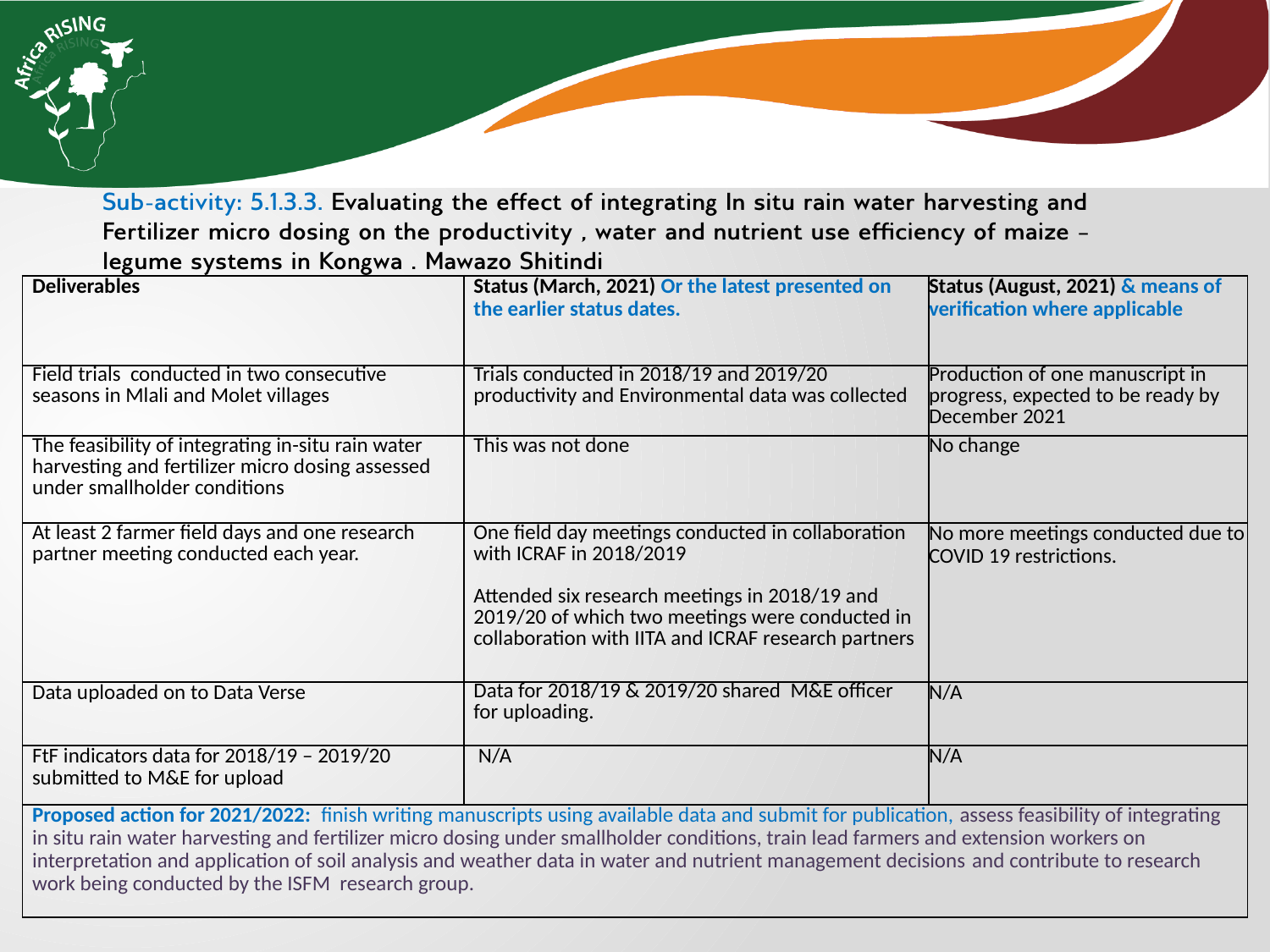

Sub-activity: 5.1.3.3. Evaluating the effect of integrating In situ rain water harvesting and Fertilizer micro dosing on the productivity , water and nutrient use efficiency of maize – legume systems in Kongwa . Mawazo Shitindi
| Deliverables | Status (March, 2021) Or the latest presented on the earlier status dates. | Status (August, 2021) & means of verification where applicable |
| --- | --- | --- |
| Field trials conducted in two consecutive seasons in Mlali and Molet villages | Trials conducted in 2018/19 and 2019/20 productivity and Environmental data was collected | Production of one manuscript in progress, expected to be ready by December 2021 |
| The feasibility of integrating in-situ rain water harvesting and fertilizer micro dosing assessed under smallholder conditions | This was not done | No change |
| At least 2 farmer field days and one research partner meeting conducted each year. | One field day meetings conducted in collaboration with ICRAF in 2018/2019 Attended six research meetings in 2018/19 and 2019/20 of which two meetings were conducted in collaboration with IITA and ICRAF research partners | No more meetings conducted due to COVID 19 restrictions. |
| Data uploaded on to Data Verse | Data for 2018/19 & 2019/20 shared M&E officer for uploading. | N/A |
| FtF indicators data for 2018/19 – 2019/20 submitted to M&E for upload | N/A | N/A |
| Proposed action for 2021/2022: finish writing manuscripts using available data and submit for publication, assess feasibility of integrating in situ rain water harvesting and fertilizer micro dosing under smallholder conditions, train lead farmers and extension workers on interpretation and application of soil analysis and weather data in water and nutrient management decisions and contribute to research work being conducted by the ISFM research group. |  |  |